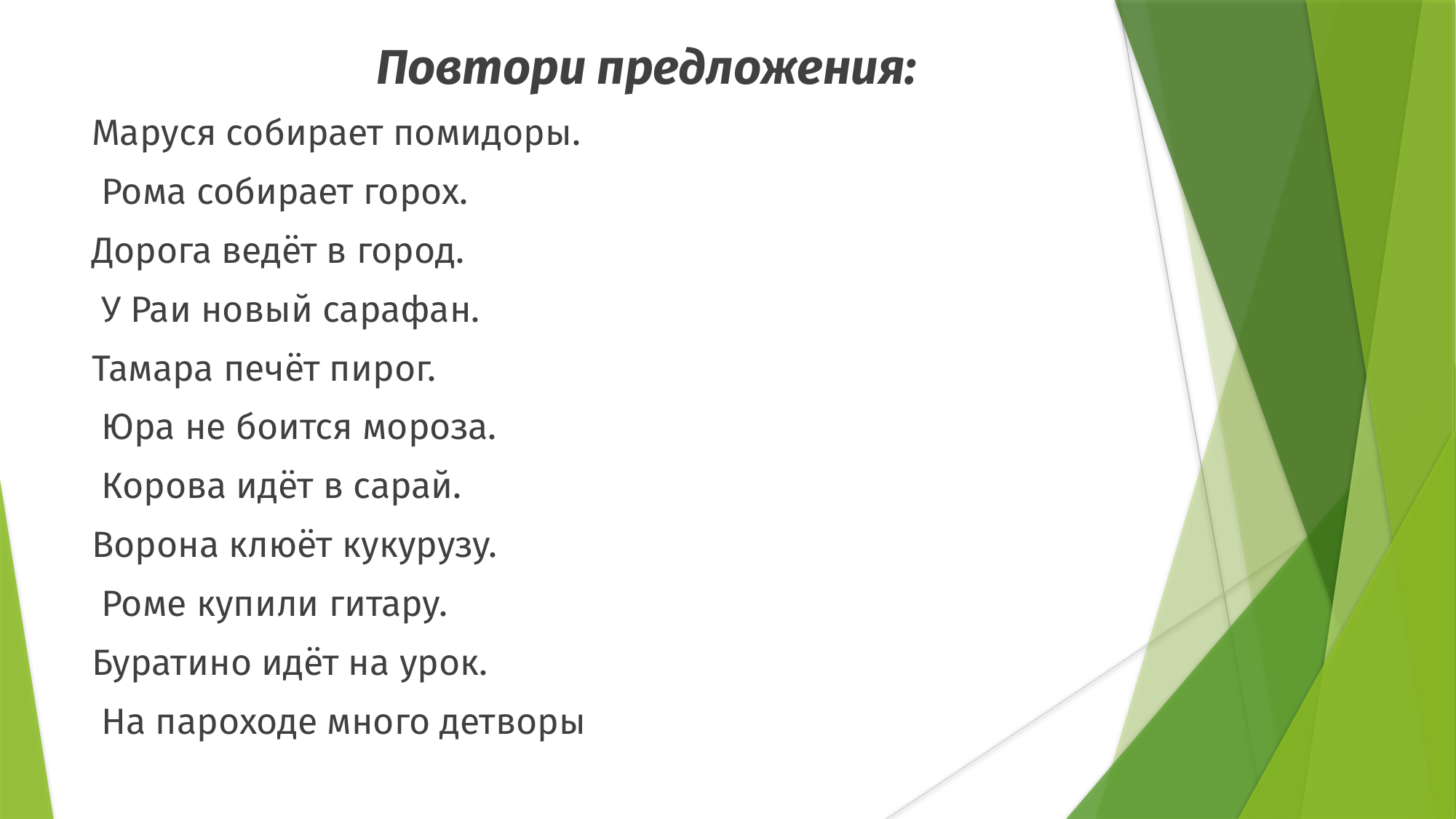

Повтори предложения:
Маруся собирает помидоры.
 Рома собирает горох.
Дорога ведёт в город.
 У Раи новый сарафан.
Тамара печёт пирог.
 Юра не боится мороза.
 Корова идёт в сарай.
Ворона клюёт кукурузу.
 Роме купили гитару.
Буратино идёт на урок.
 На пароходе много детворы